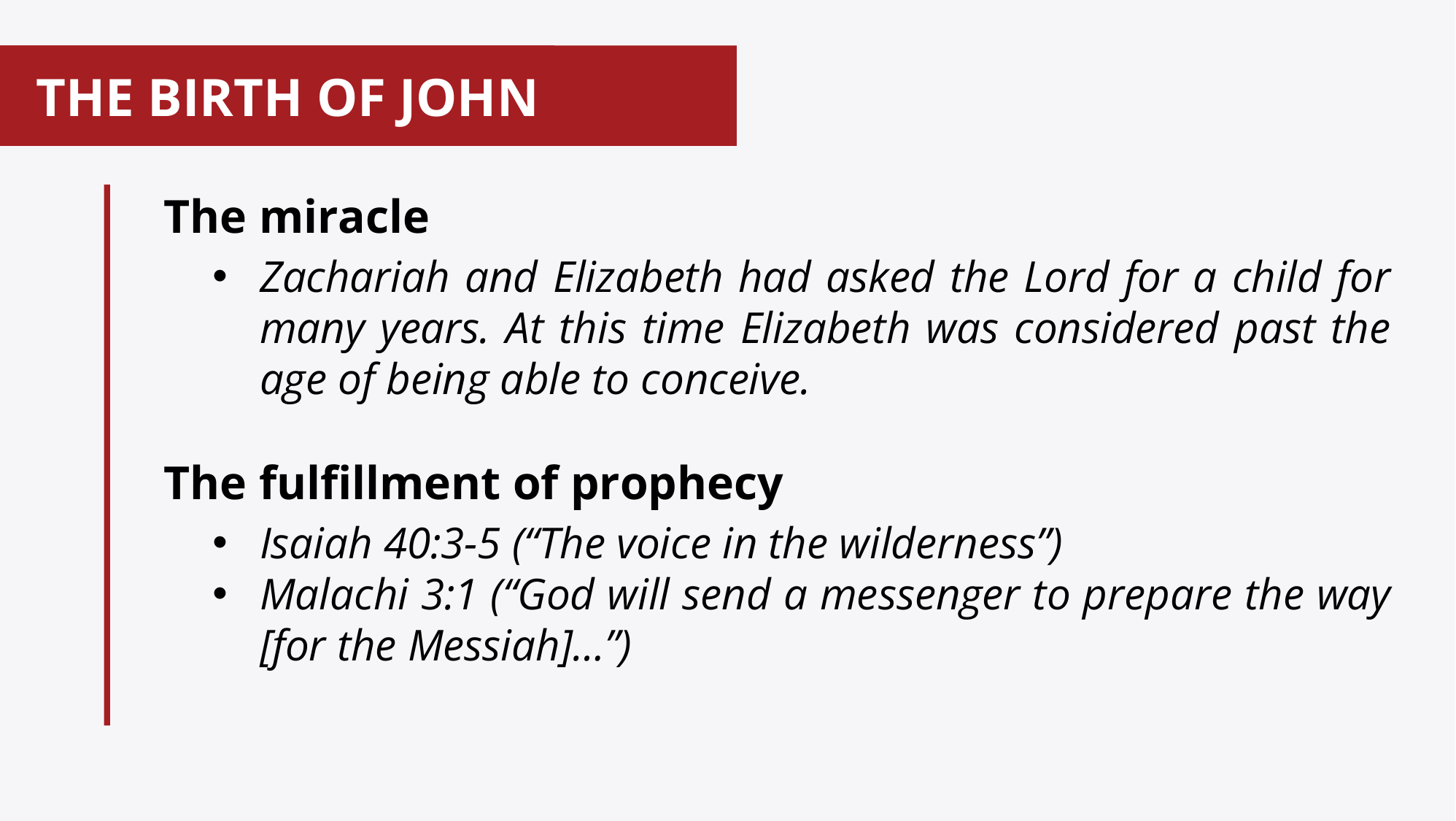

# THE BIRTH OF JOHN
The miracle

Zachariah and Elizabeth had asked the Lord for a child for many years. At this time Elizabeth was considered past the age of being able to conceive.

The fulfillment of prophecy

Isaiah 40:3-5 (“The voice in the wilderness”)
Malachi 3:1 (“God will send a messenger to prepare the way [for the Messiah]…”)